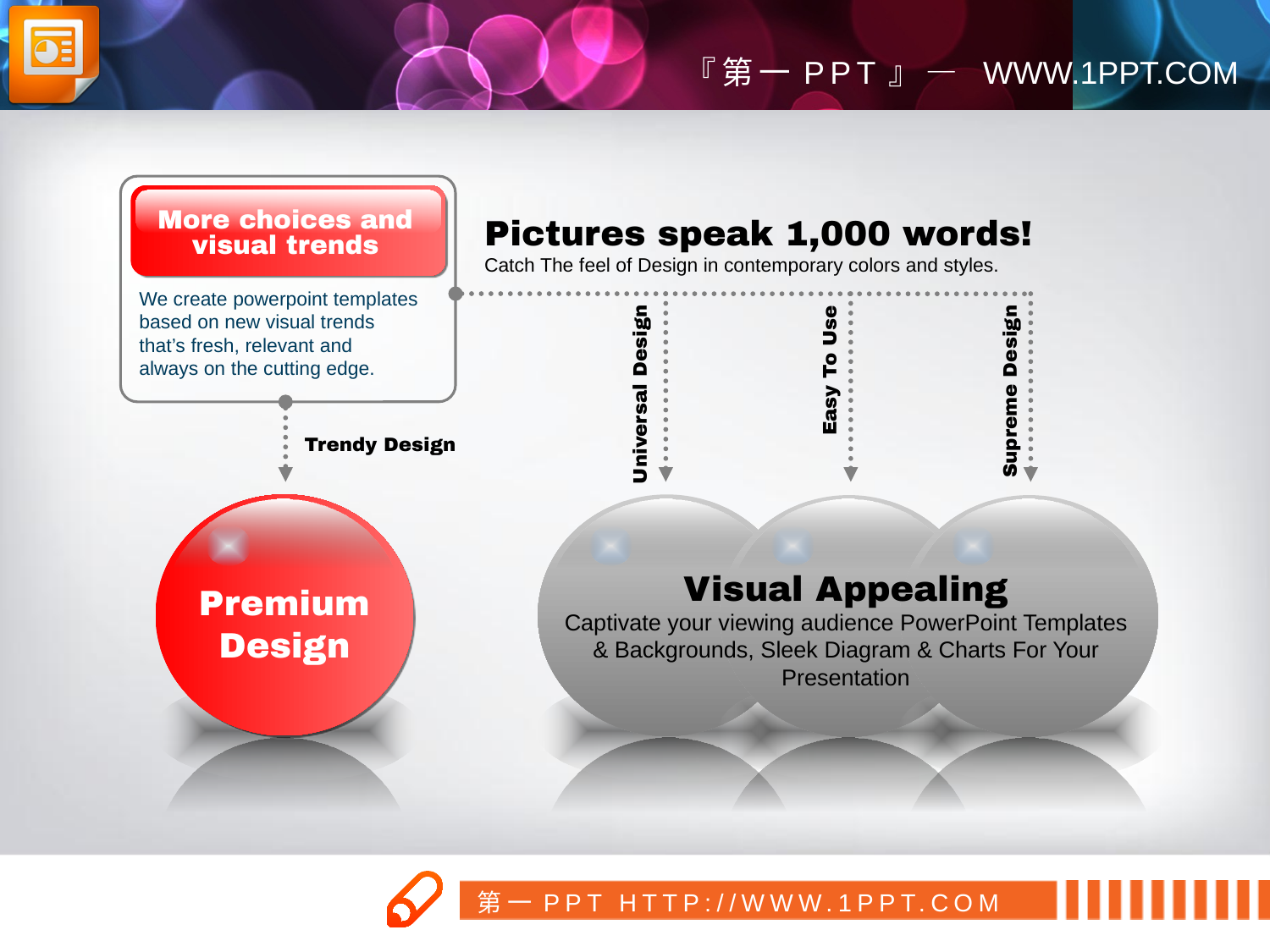

More choices and
visual trends
Pictures speak 1,000 words!
Catch The feel of Design in contemporary colors and styles.
We create powerpoint templates
based on new visual trends
that’s fresh, relevant and
always on the cutting edge.

Easy To Use
Supreme Design
Universal Design

Trendy Design

Visual Appealing
Captivate your viewing audience PowerPoint Templates
& Backgrounds, Sleek Diagram & Charts For Your Presentation
Premium
Design